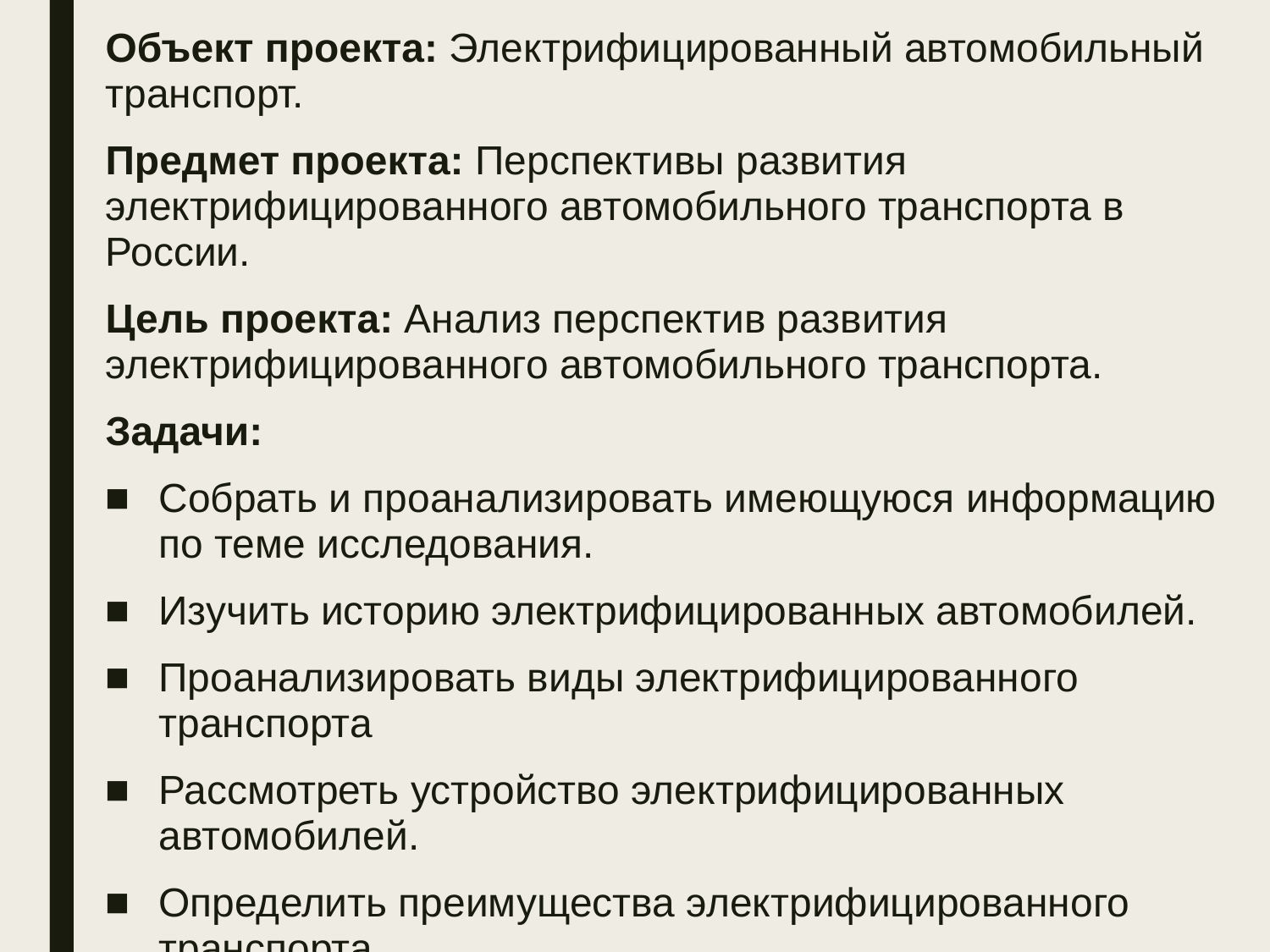

Объект проекта: Электрифицированный автомобильный транспорт.
Предмет проекта: Перспективы развития электрифицированного автомобильного транспорта в России.
Цель проекта: Анализ перспектив развития электрифицированного автомобильного транспорта.
Задачи:
Собрать и проанализировать имеющуюся информацию по теме исследования.
Изучить историю электрифицированных автомобилей.
Проанализировать виды электрифицированного транспорта
Рассмотреть устройство электрифицированных автомобилей.
Определить преимущества электрифицированного транспорта.
Выявить недостатки электрифицированного транспорта.

#